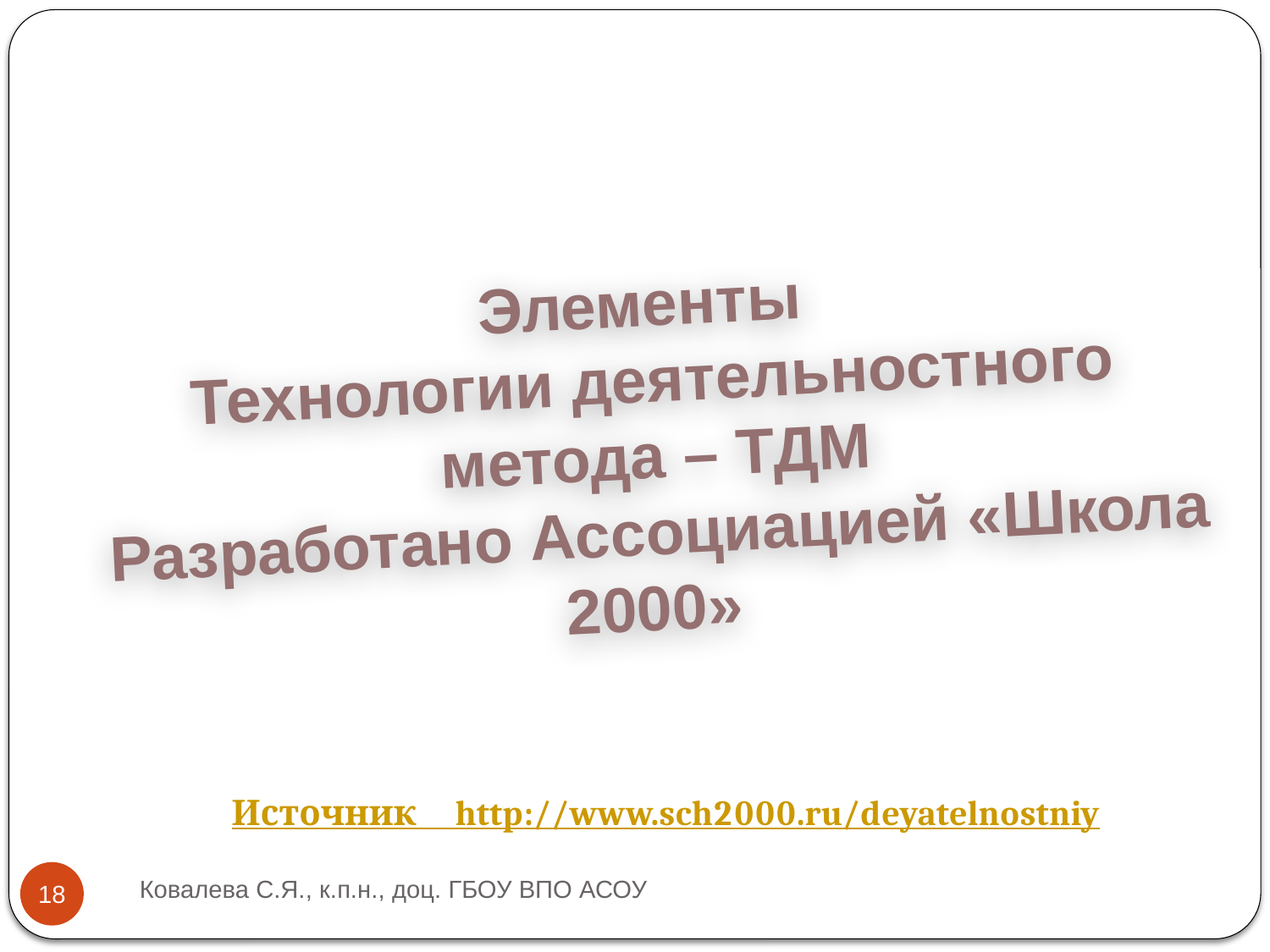

# Элементы Технологии деятельностного метода – ТДМ Разработано Ассоциацией «Школа 2000»
Источник     http://www.sch2000.ru/deyatelnostniy
Ковалева С.Я., к.п.н., доц. ГБОУ ВПО АСОУ
18